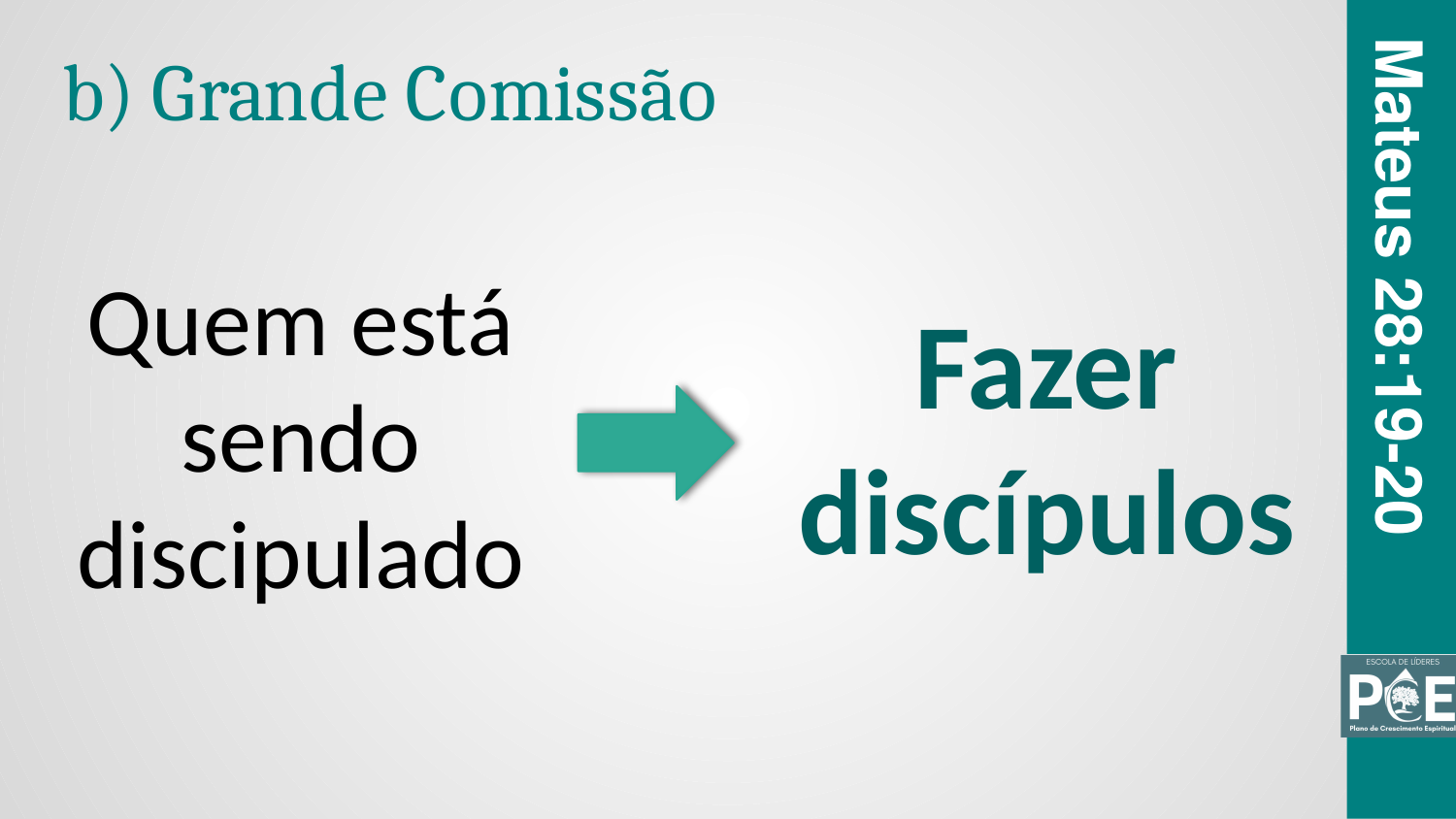

b) Grande Comissão
Mateus 28:19-20
Quem está sendo discipulado
Fazer discípulos